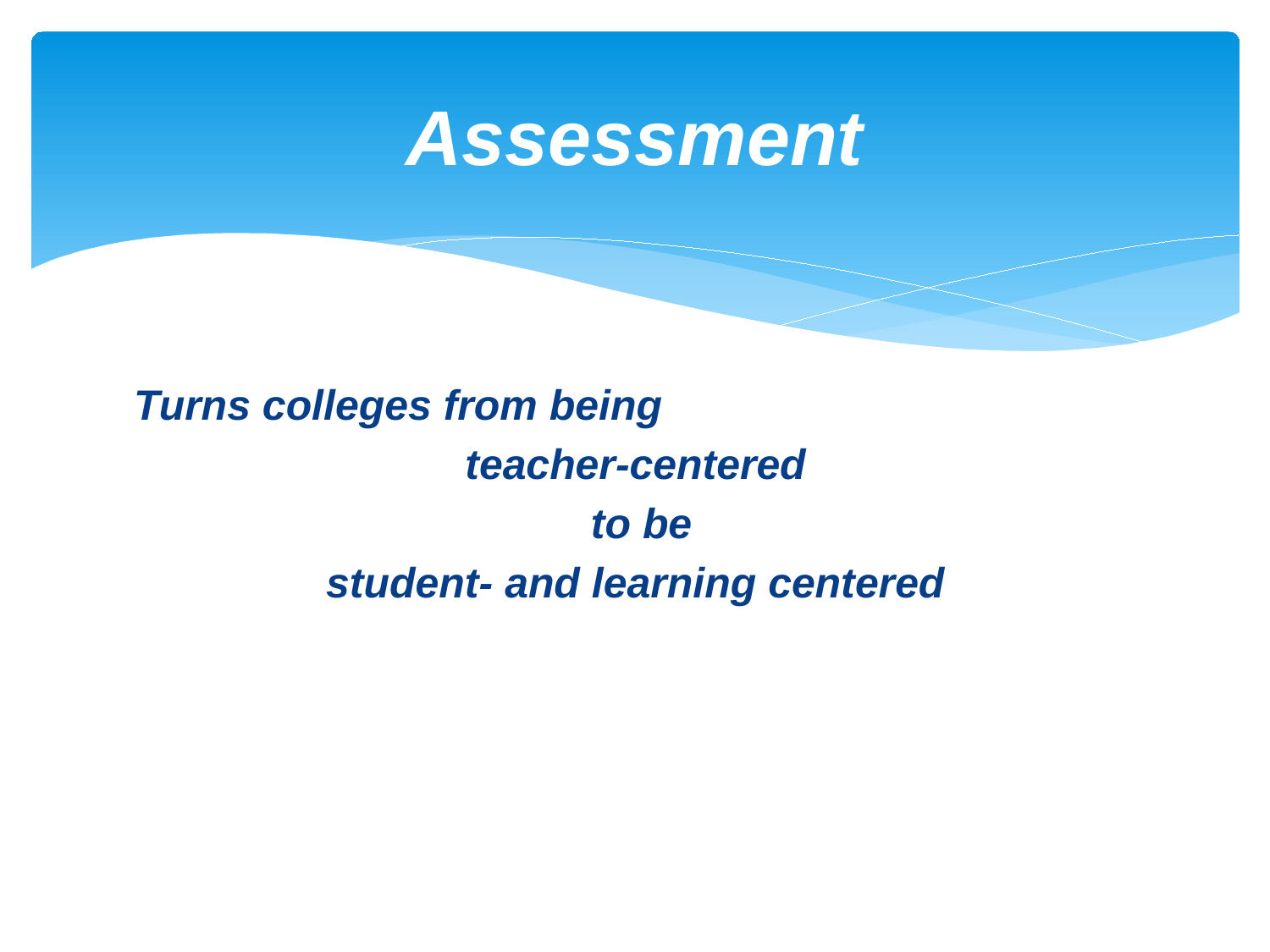

# Assessment
Turns colleges from being
teacher-centered
 to be
student- and learning centered